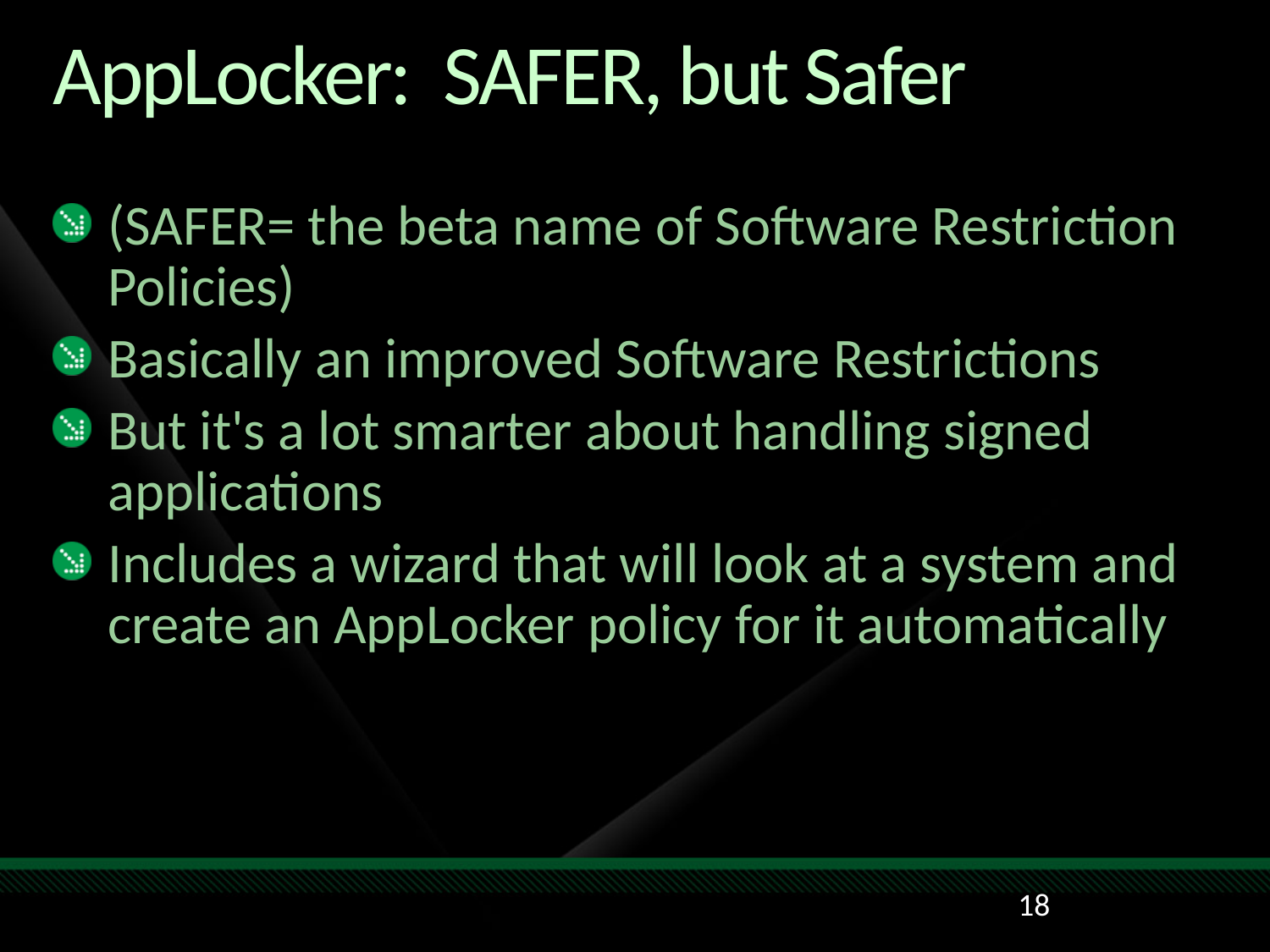

# AppLocker:  SAFER, but Safer
(SAFER= the beta name of Software Restriction Policies)
Basically an improved Software Restrictions
But it's a lot smarter about handling signed applications
Includes a wizard that will look at a system and create an AppLocker policy for it automatically
18